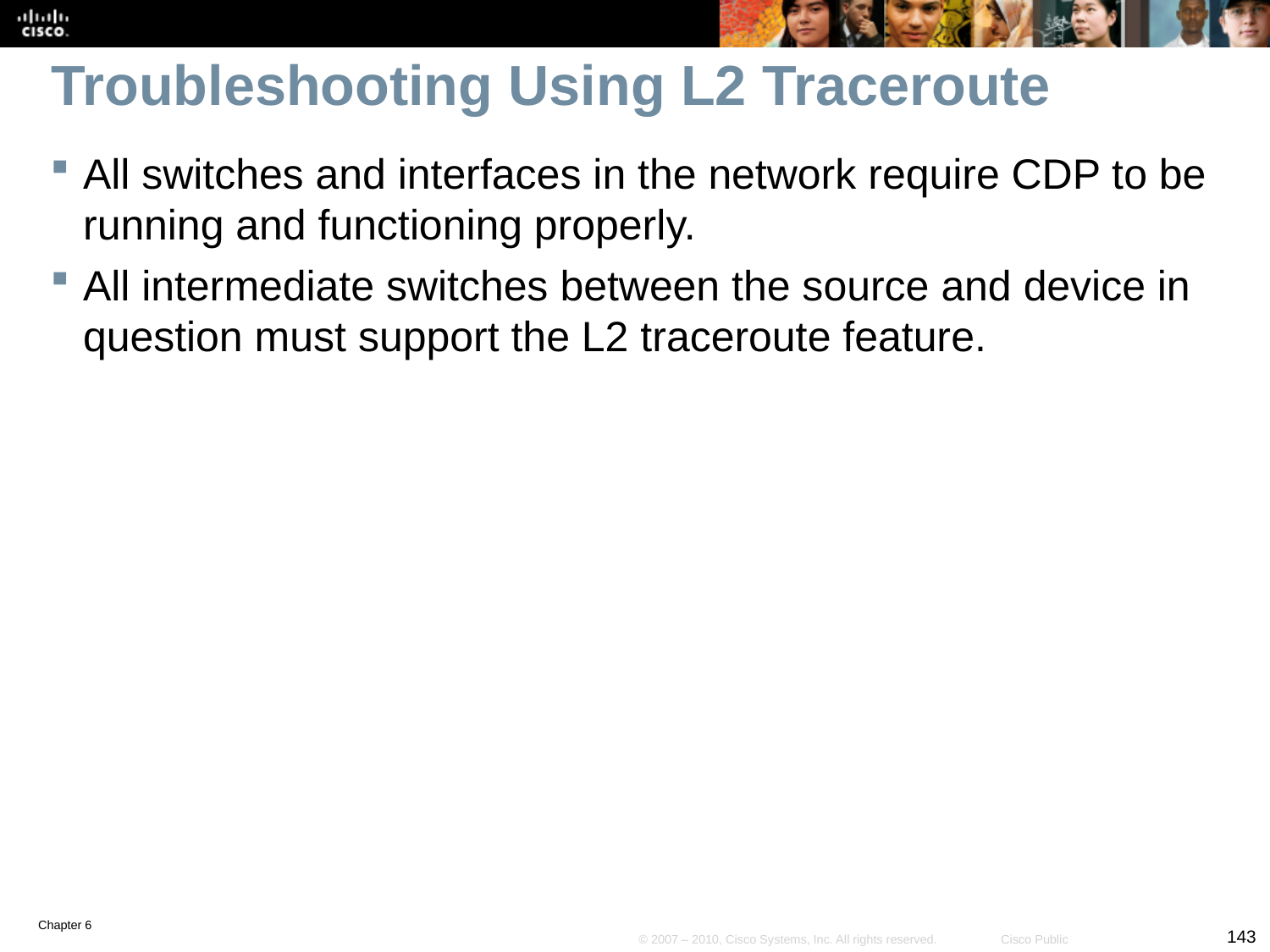

# Troubleshooting Using L2 Traceroute
All switches and interfaces in the network require CDP to be running and functioning properly.
All intermediate switches between the source and device in question must support the L2 traceroute feature.